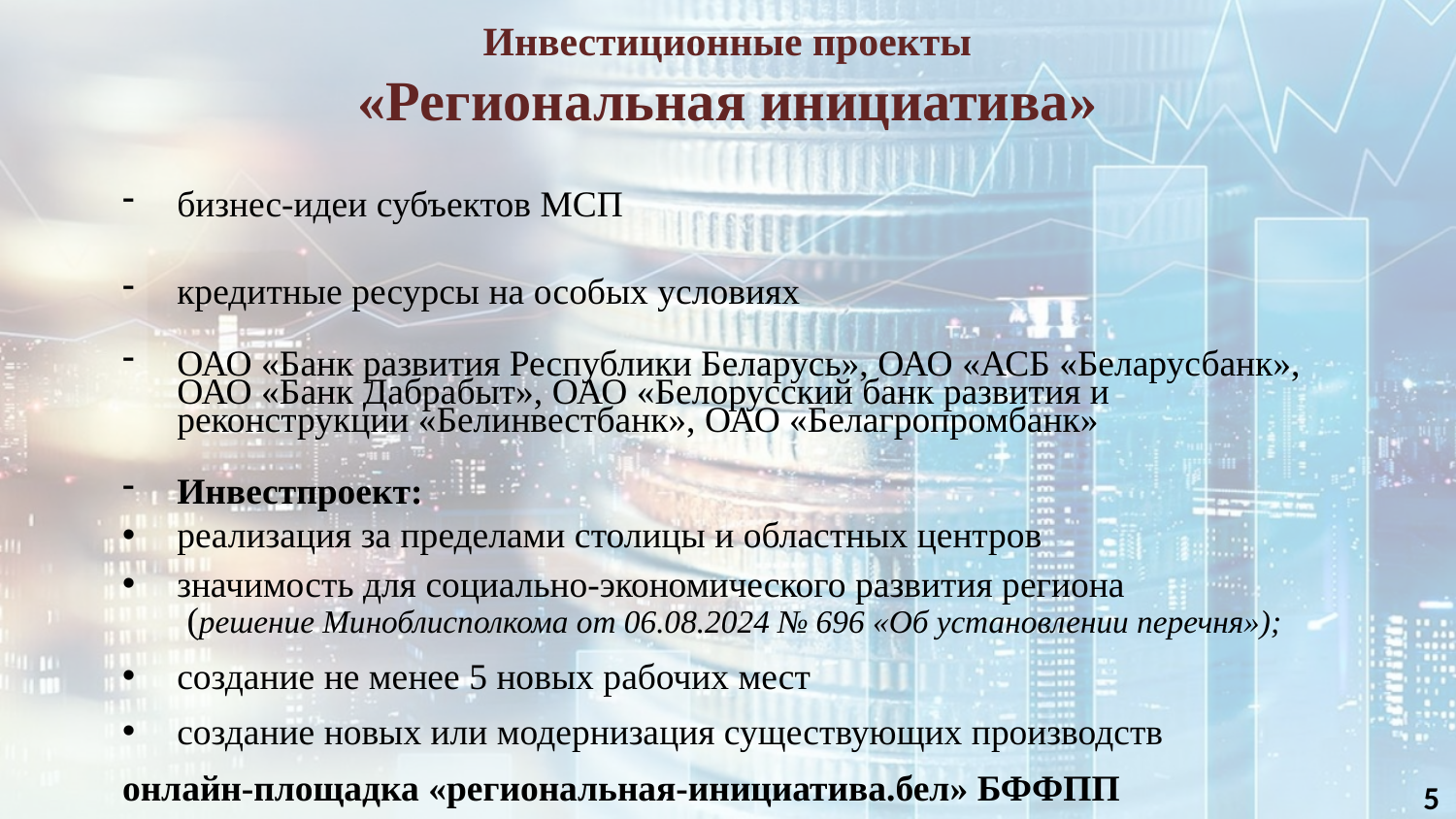

Инвестиционные проекты
«Региональная инициатива»

бизнес-идеи субъектов МСП

кредитные ресурсы на особых условиях

ОАО «Банк развития Республики Беларусь», ОАО «АСБ «Беларусбанк», ОАО «Банк Дабрабыт», ОАО «Белорусский банк развития и реконструкции «Белинвестбанк», ОАО «Белагропромбанк»

Инвестпроект:
реализация за пределами столицы и областных центров
значимость для социально-экономического развития региона
       (решение Миноблисполкома от 06.08.2024 № 696 «Об установлении перечня»);
создание не менее 5 новых рабочих мест
создание новых или модернизация существующих производств
онлайн-площадка «региональная-инициатива.бел» БФФПП

5